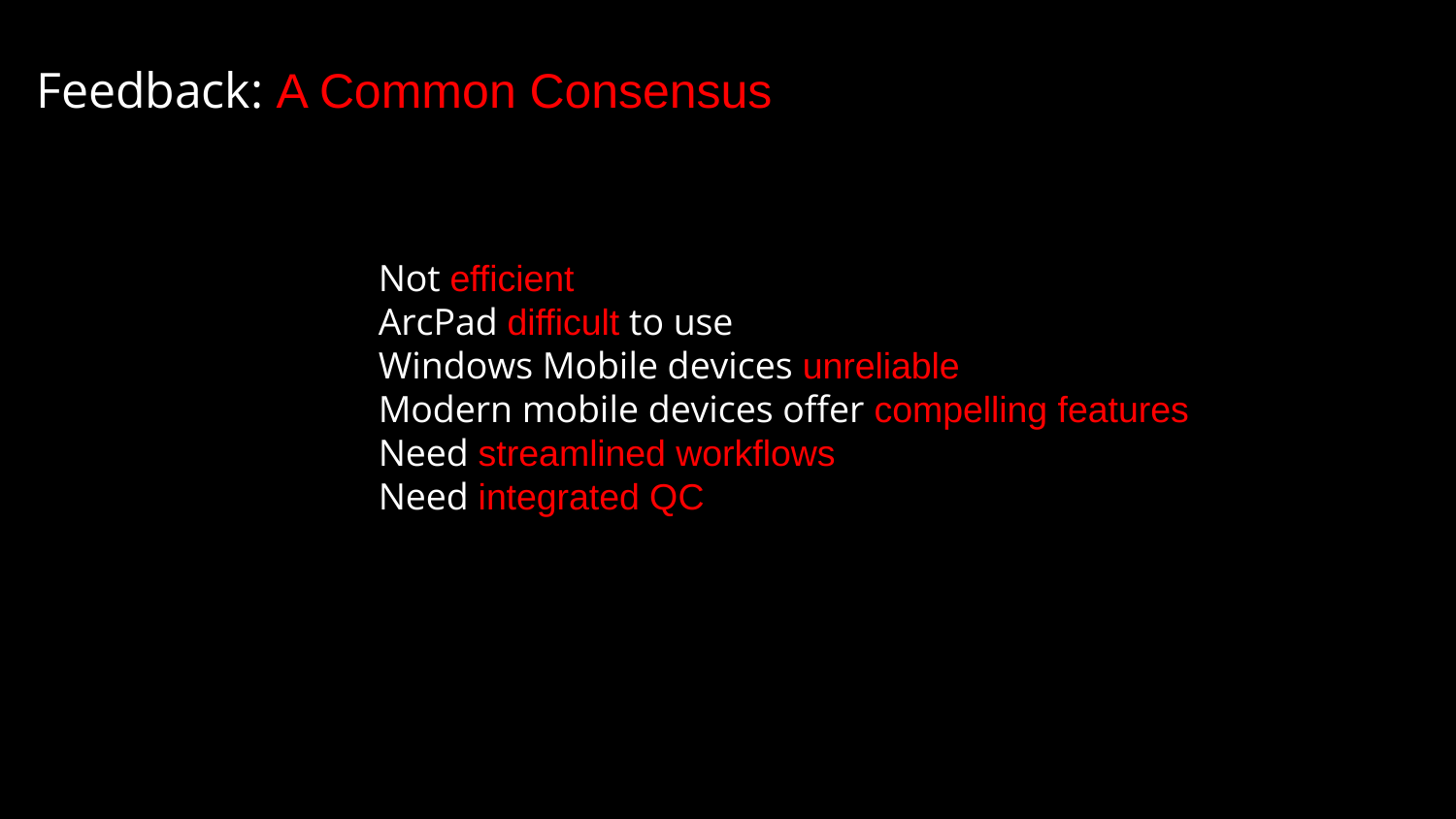

# Feedback: A Common Consensus
Not efficient
ArcPad difficult to use
Windows Mobile devices unreliable
Modern mobile devices offer compelling features
Need streamlined workflows
Need integrated QC